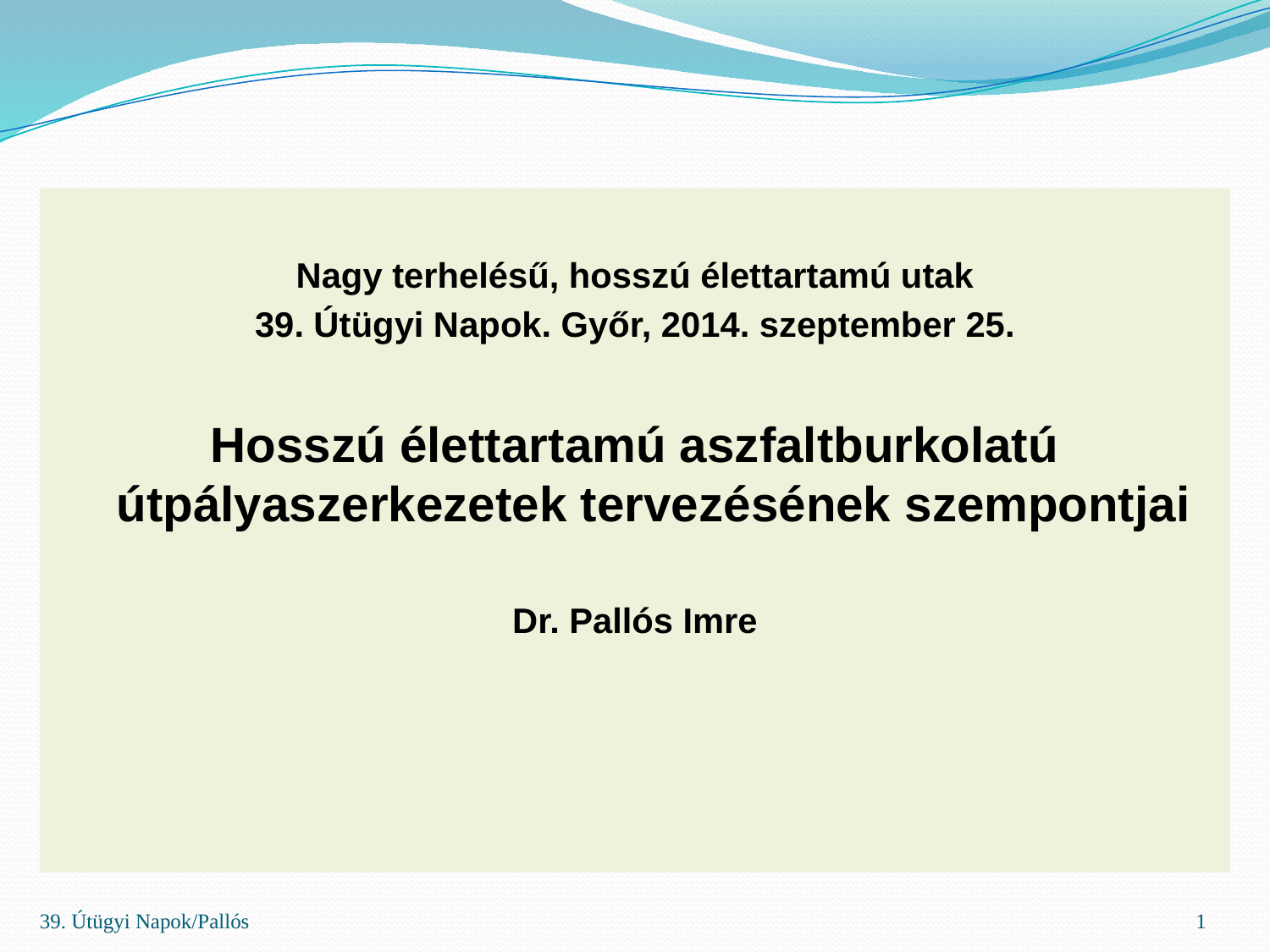

#

Nagy terhelésű, hosszú élettartamú utak
39. Útügyi Napok. Győr, 2014. szeptember 25.

Hosszú élettartamú aszfaltburkolatú útpályaszerkezetek tervezésének szempontjai

Dr. Pallós Imre
39. Útügyi Napok/Pallós
1